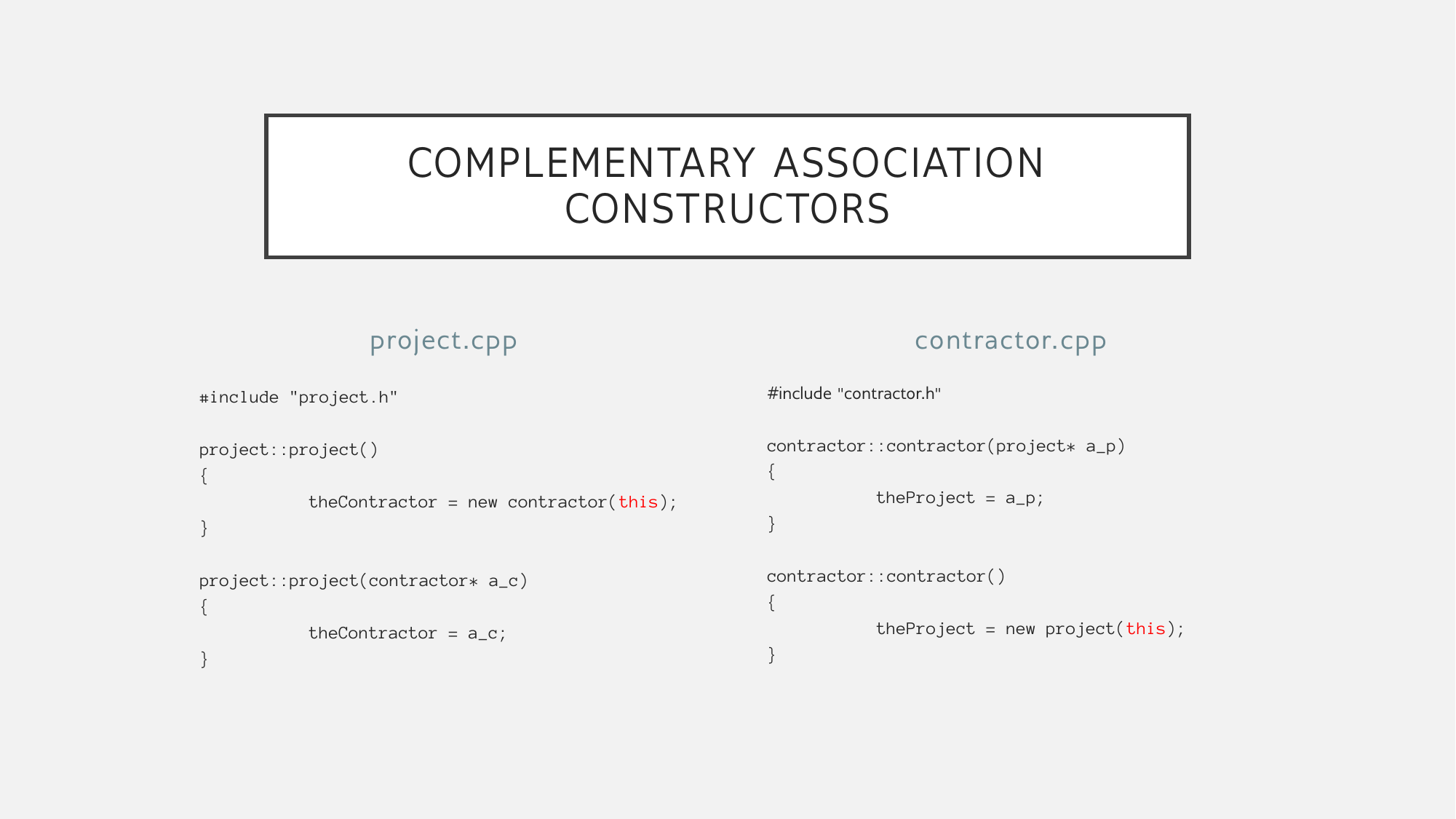

# Complementary Association Constructors
project.cpp
contractor.cpp
#include "project.h"

project::project()
{
	theContractor = new contractor(this);
}

project::project(contractor* a_c)
{
	theContractor = a_c;
}
#include "contractor.h"

contractor::contractor(project* a_p)
{
	theProject = a_p;
}

contractor::contractor()
{
	theProject = new project(this);
}